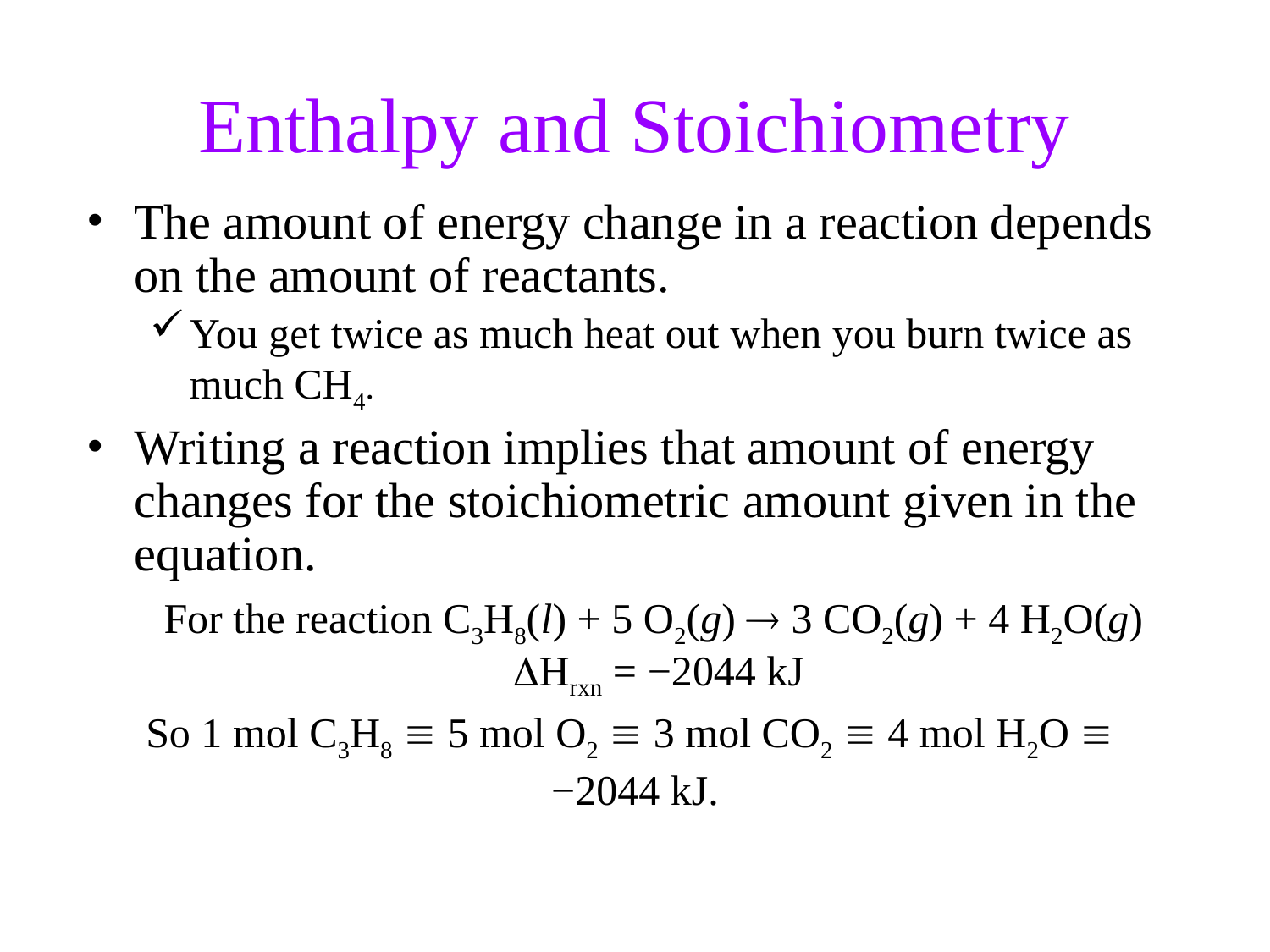

Enthalpy and Stoichiometry
The amount of energy change in a reaction depends on the amount of reactants.
You get twice as much heat out when you burn twice as much CH4.
Writing a reaction implies that amount of energy changes for the stoichiometric amount given in the equation.
	For the reaction C3H8(l) + 5 O2(g) → 3 CO2(g) + 4 H2O(g)  ΔHrxn = −2044 kJ
So 1 mol C3H8 ≡ 5 mol O2 ≡ 3 mol CO2 ≡ 4 mol H2O ≡
−2044 kJ.